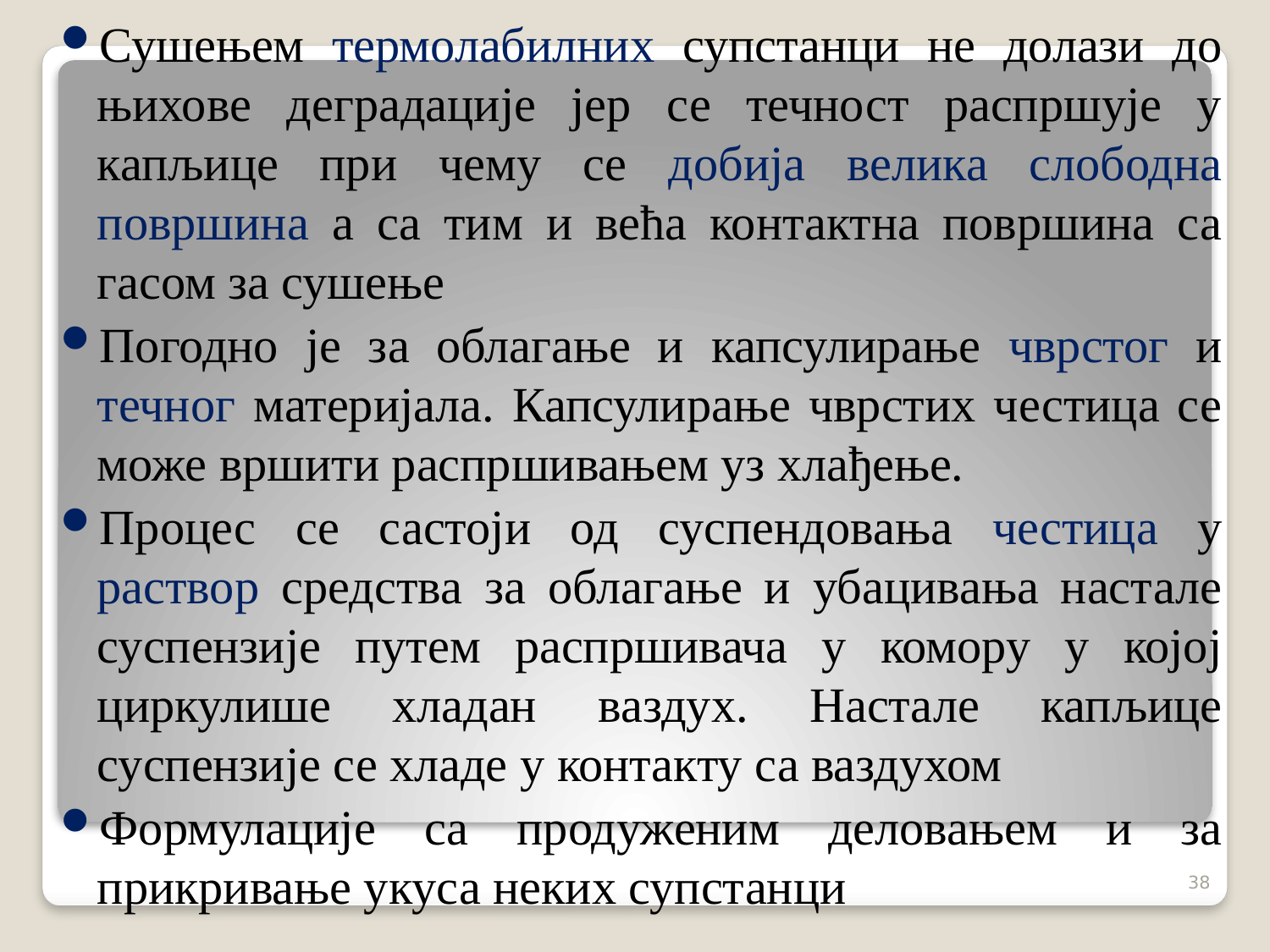

Сушењем термолабилних супстанци не долази до њихове деградације јер се течност распршује у капљице при чему се добија велика слободна површина а са тим и већа контактна површина са гасом за сушење
Погодно је за облагање и капсулирање чврстог и течног материјала. Капсулирање чврстих честица се може вршити распршивањем уз хлађење.
Процес се састоји од суспендовања честица у раствор средства за облагање и убацивања настале суспензије путем распршивача у комору у којој циркулише хладан ваздух. Настале капљице суспензије се хладе у контакту са ваздухом
Формулације са продуженим деловањем и за прикривање укуса неких супстанци

38